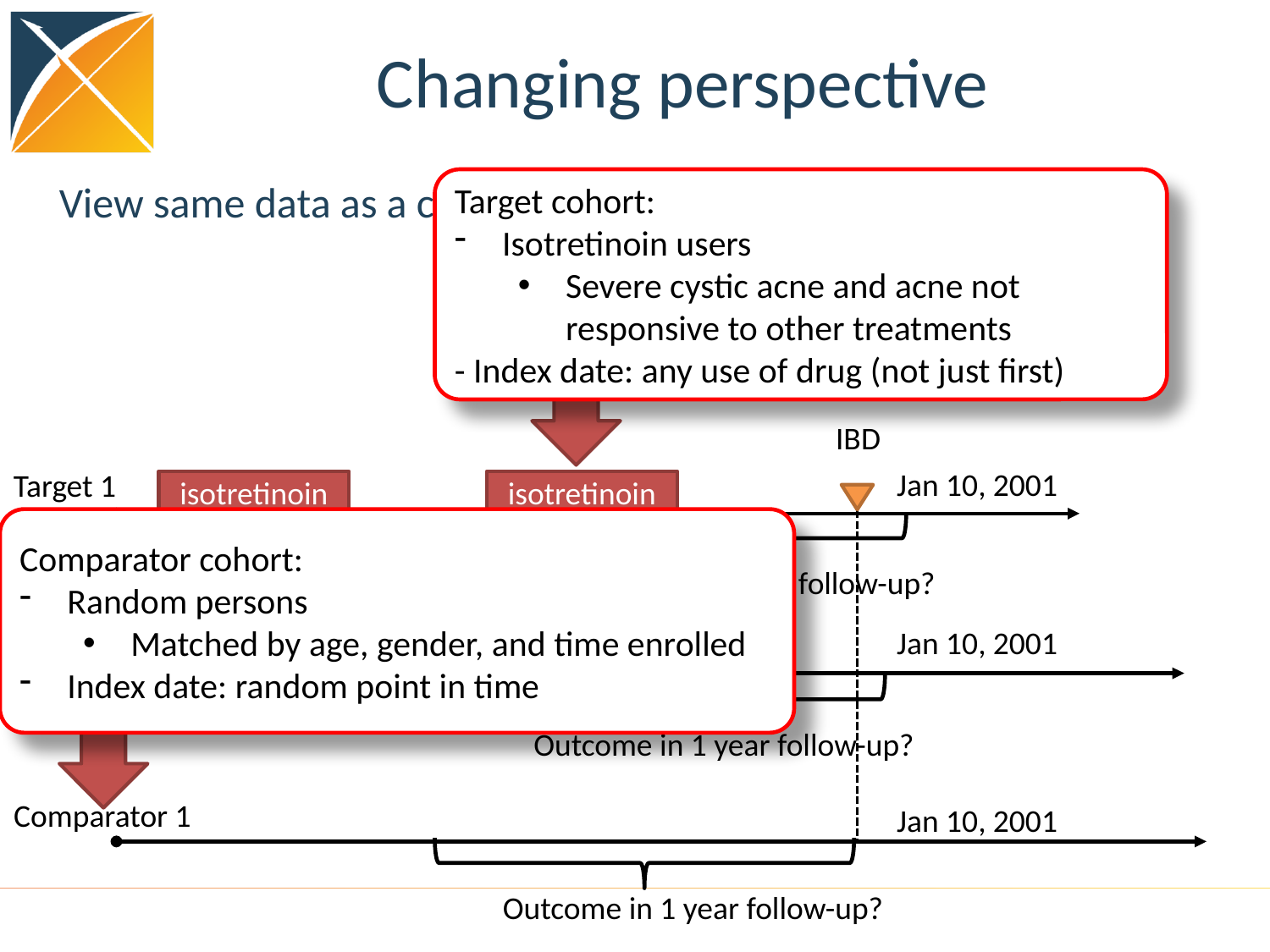

# Changing perspective
View same data as a cohort design
Target cohort:
Isotretinoin users
Severe cystic acne and acne not responsive to other treatments
- Index date: any use of drug (not just first)

IBD
Jan 10, 2001
Jan 10, 2001
Jan 10, 2001
Target 1
isotretinoin
isotretinoin

Comparator cohort:
Random persons
Matched by age, gender, and time enrolled
Index date: random point in time

Outcome in 1 year follow-up?
Target 2
isotretinoin

Outcome in 1 year follow-up?

Comparator 1

Outcome in 1 year follow-up?

7